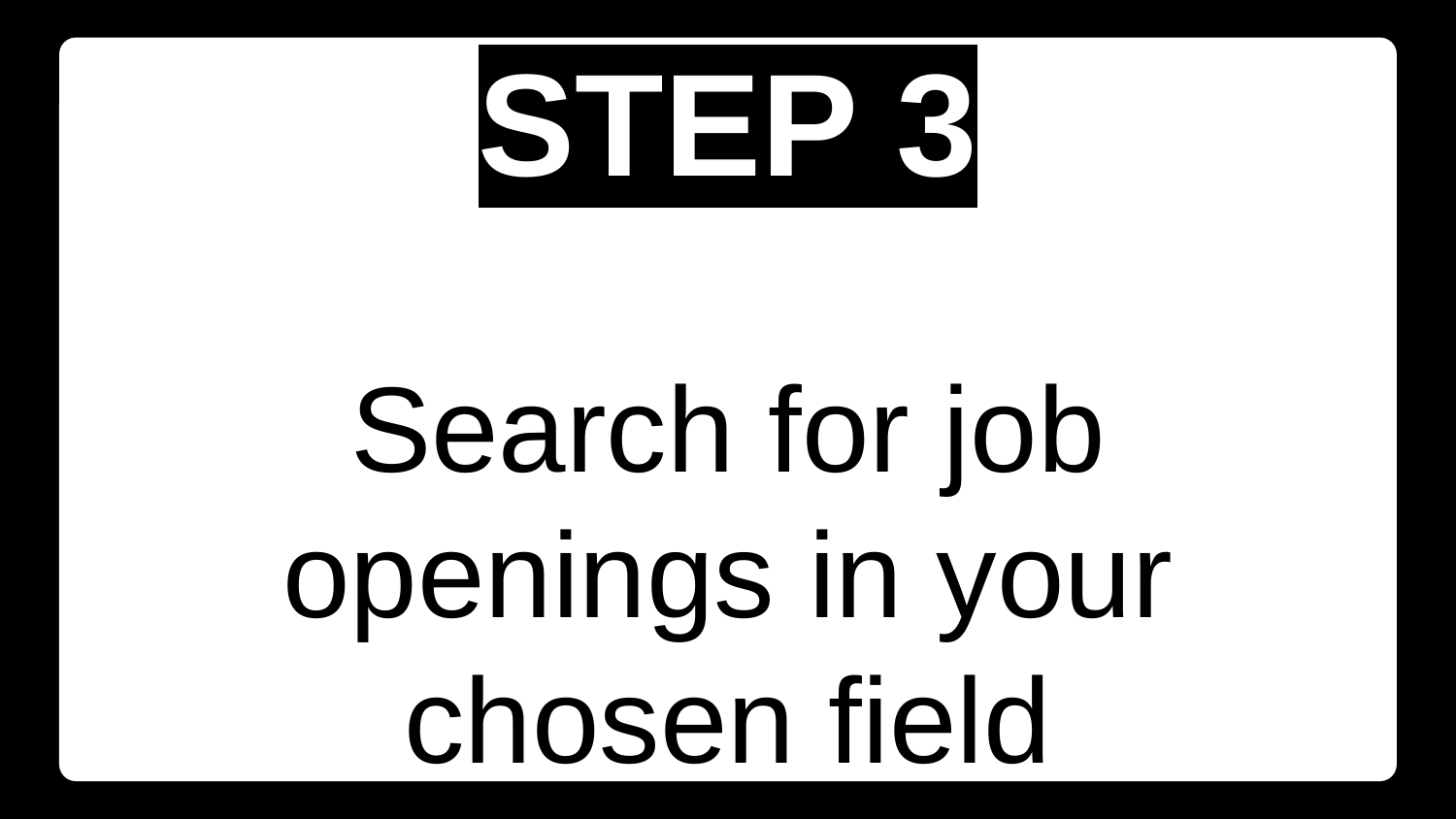

STEP 3

Search for job openings in your chosen field